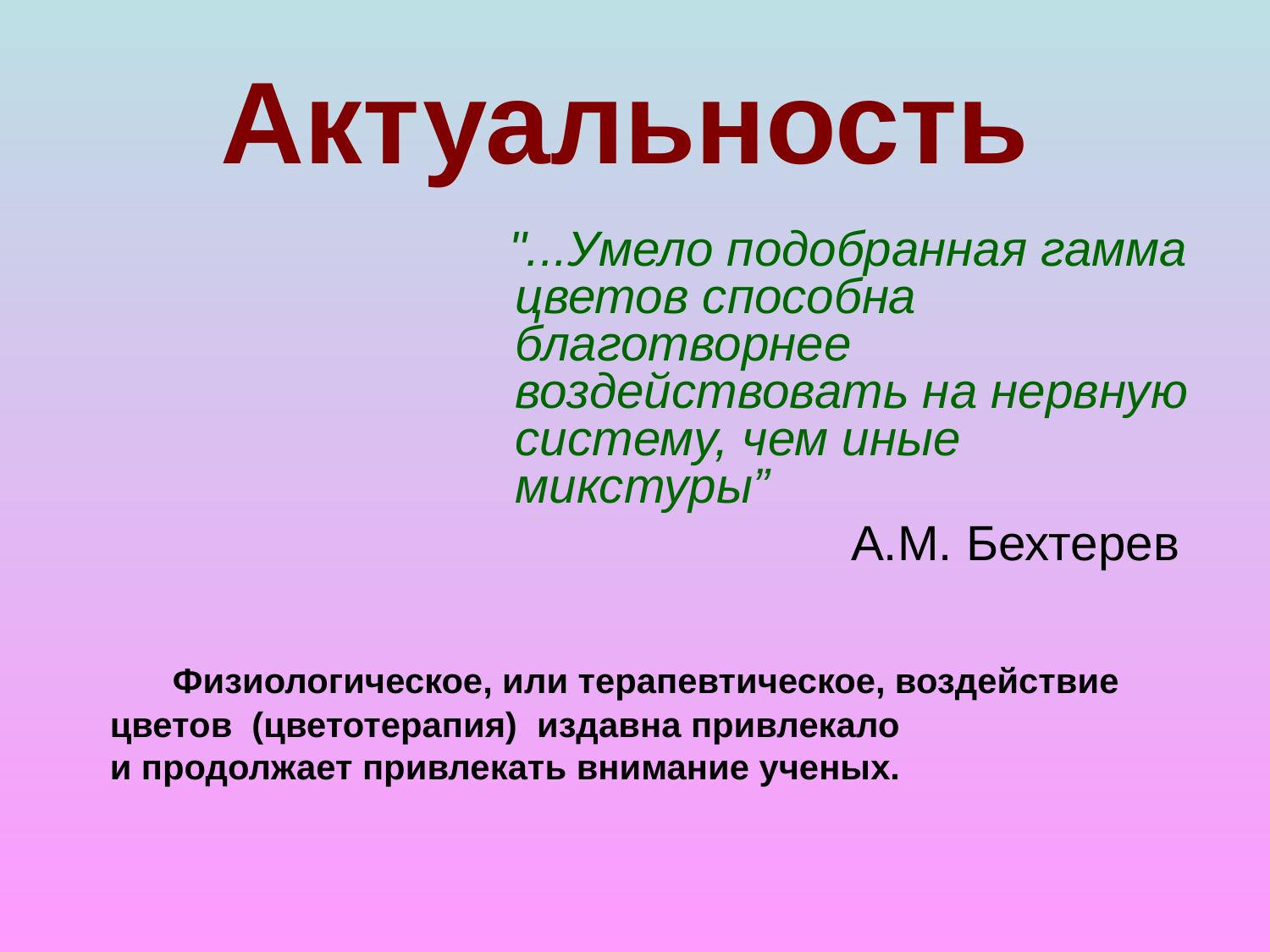

# Актуальность
   "...Умело подобранная гамма цветов способна благотворнее воздействовать на нервную систему, чем иные микстуры”
А.М. Бехтерев
         Физиологическое, или терапевтическое, воздействие
          цветов  (цветотерапия)  издавна привлекало
          и продолжает привлекать внимание ученых.